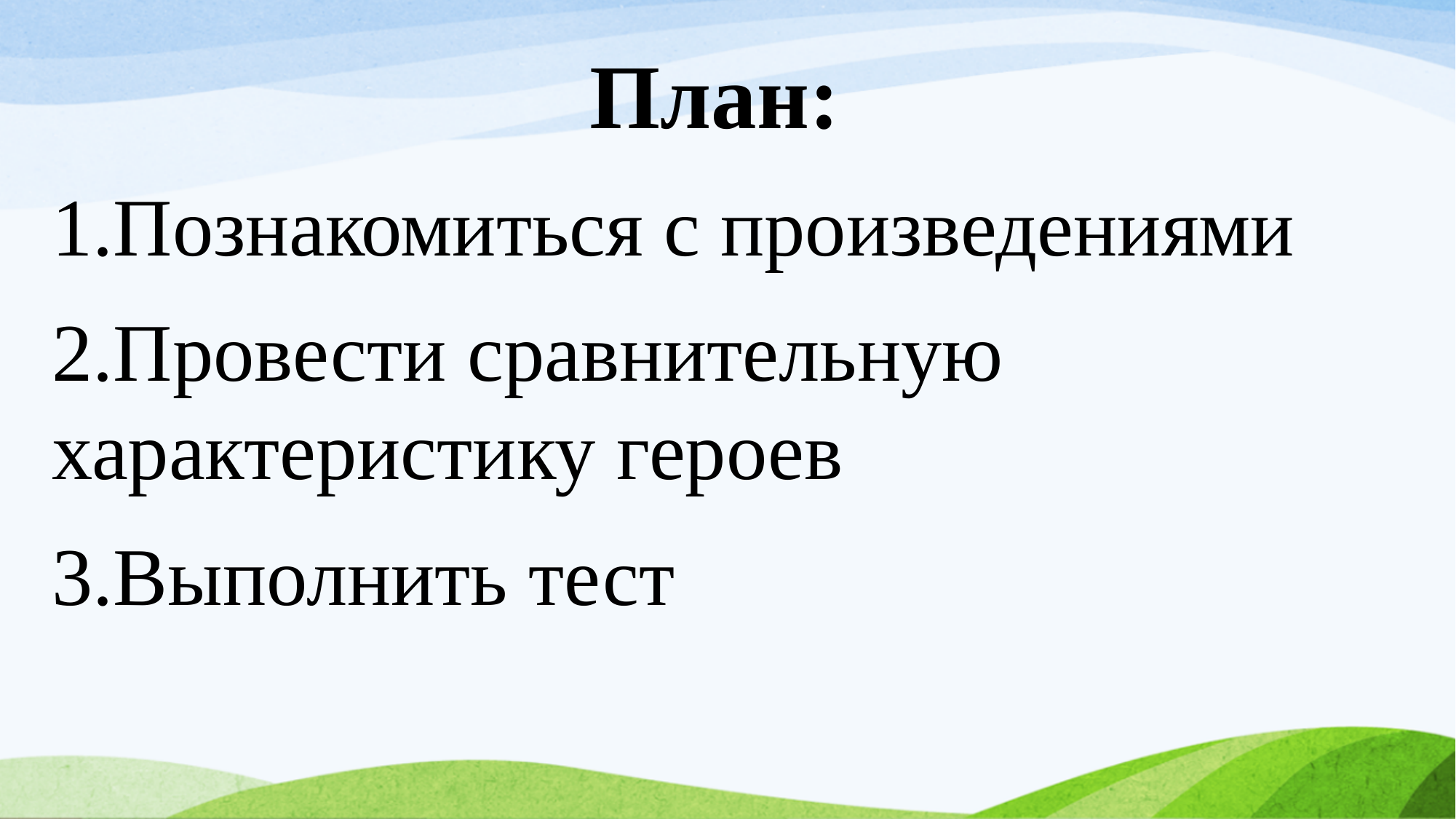

План:
1.Познакомиться с произведениями
2.Провести сравнительную характеристику героев
3.Выполнить тест